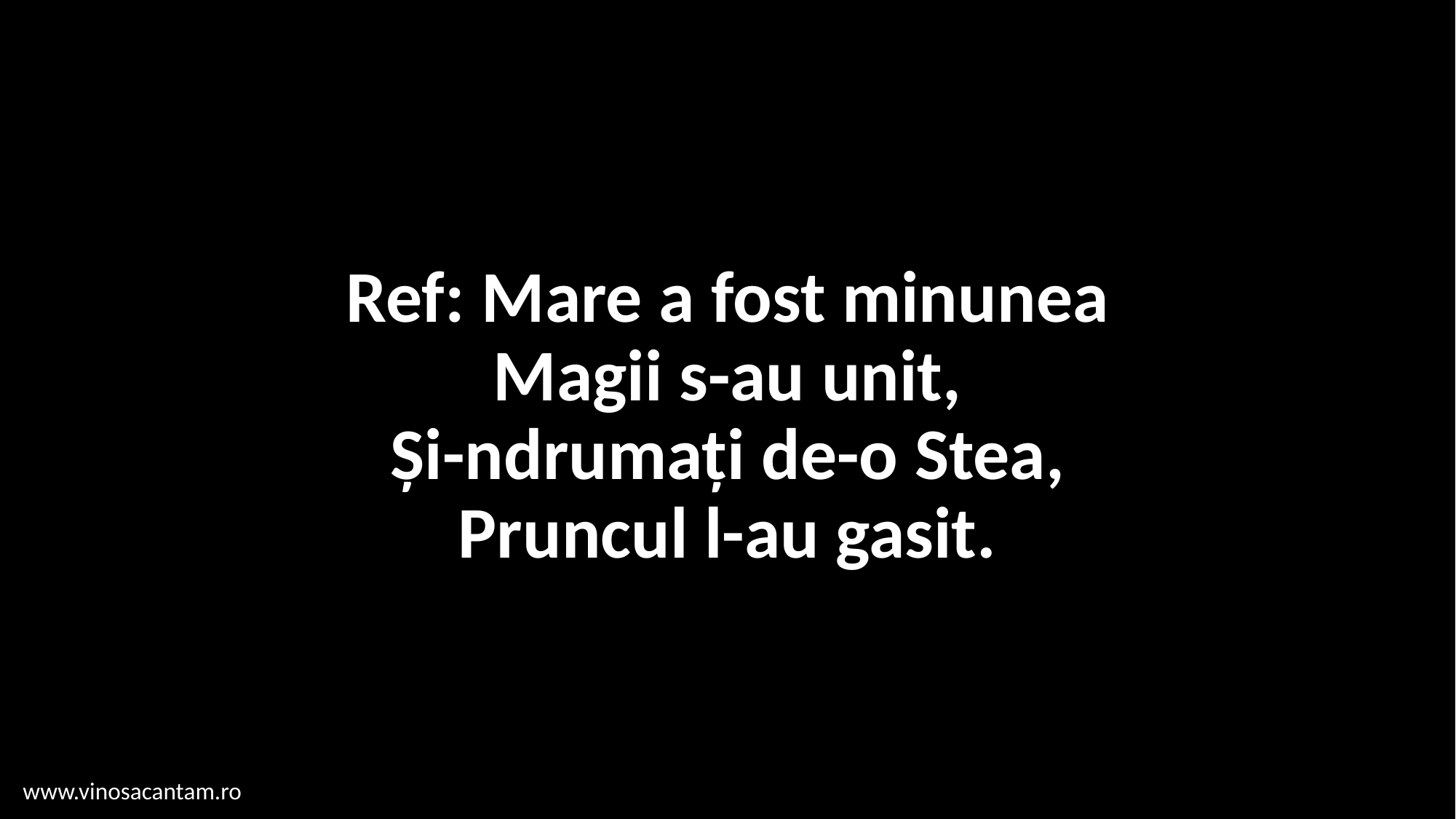

# Ref: Mare a fost minunea Magii s-au unit, Și-ndrumați de-o Stea, Pruncul l-au gasit.
www.vinosacantam.ro